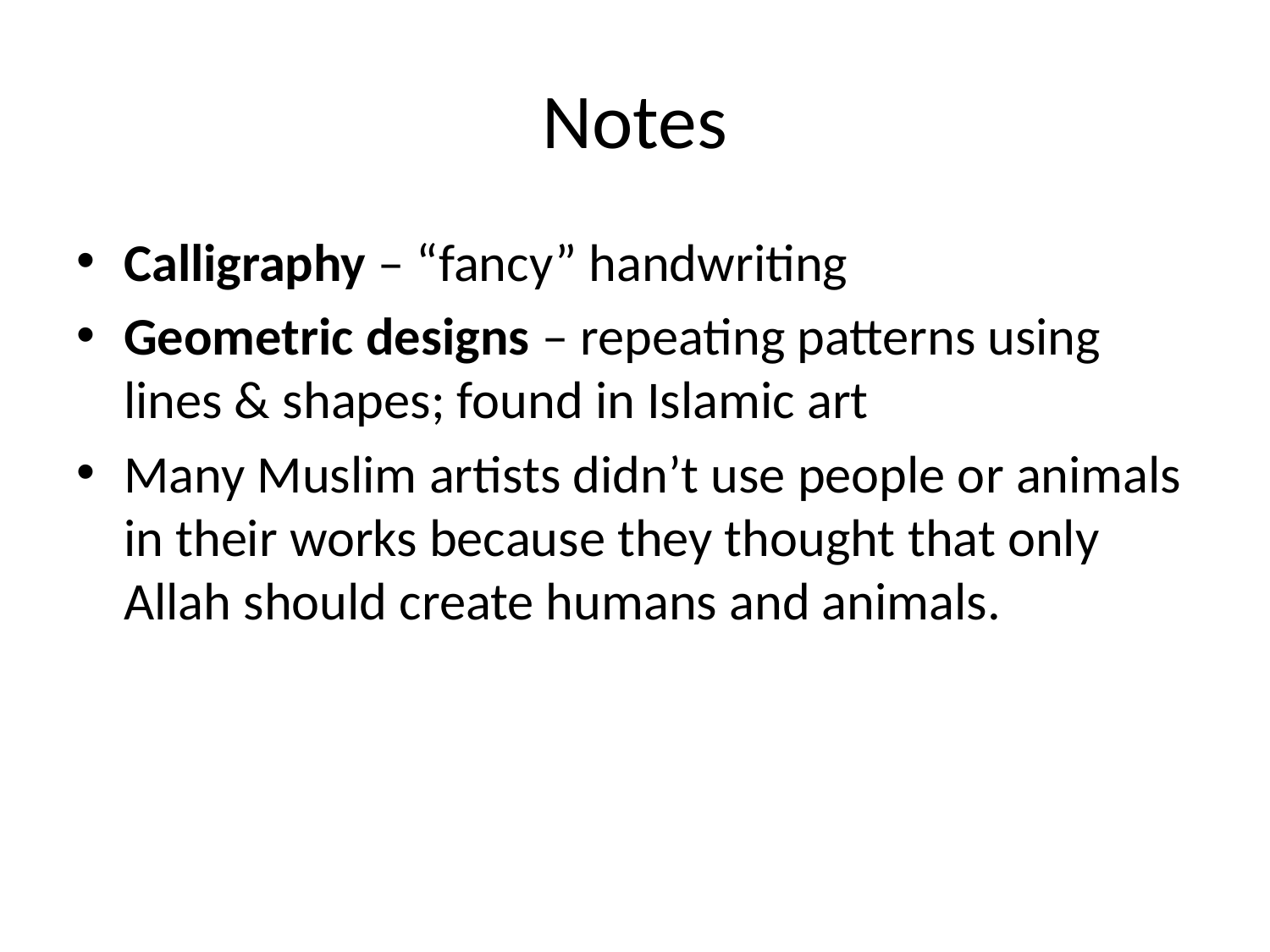

# Notes
Calligraphy – “fancy” handwriting
Geometric designs – repeating patterns using lines & shapes; found in Islamic art
Many Muslim artists didn’t use people or animals in their works because they thought that only Allah should create humans and animals.